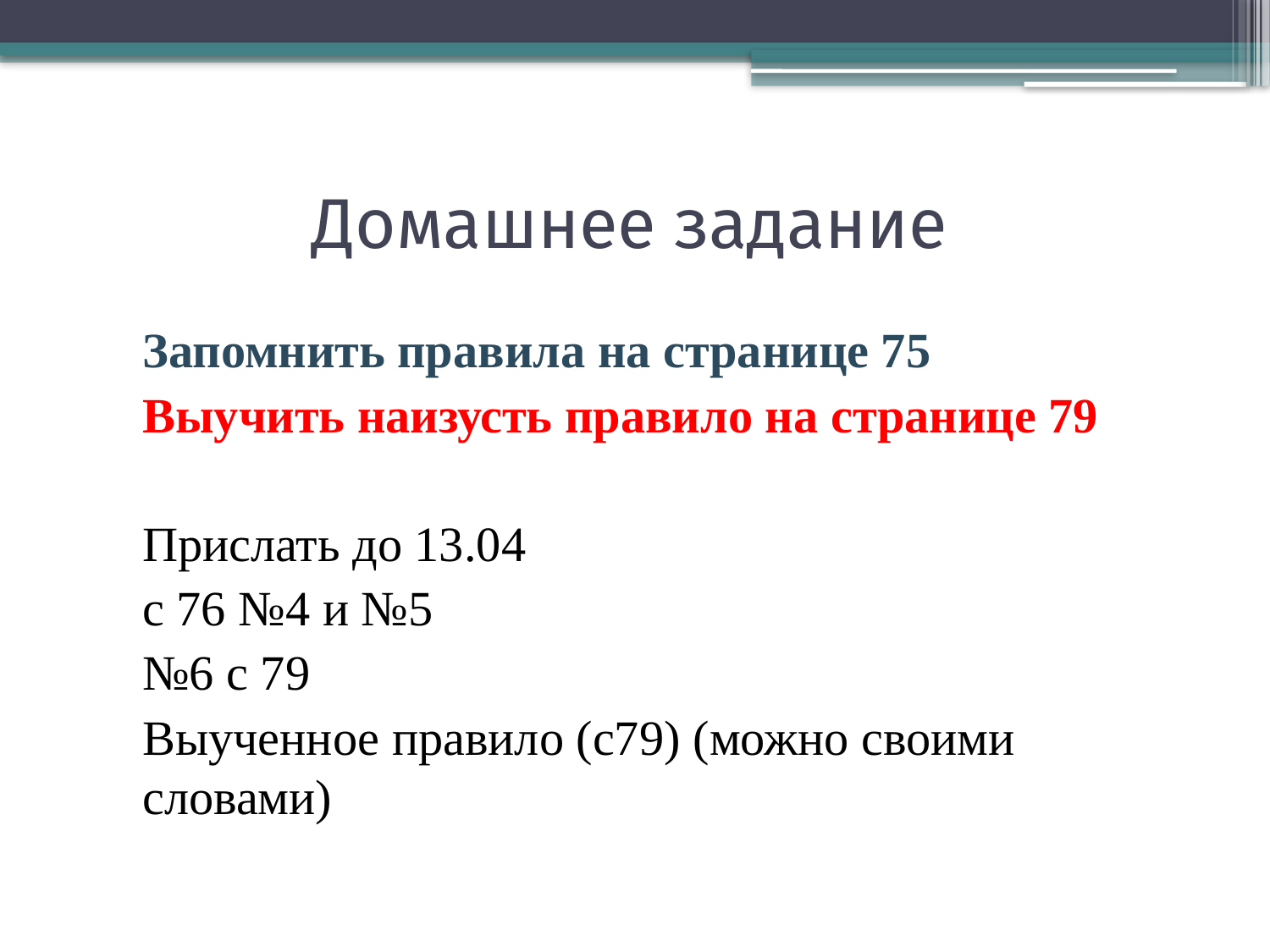

# Домашнее задание
Запомнить правила на странице 75
Выучить наизусть правило на странице 79

Прислать до 13.04
с 76 №4 и №5
№6 с 79
Выученное правило (с79) (можно своими словами)